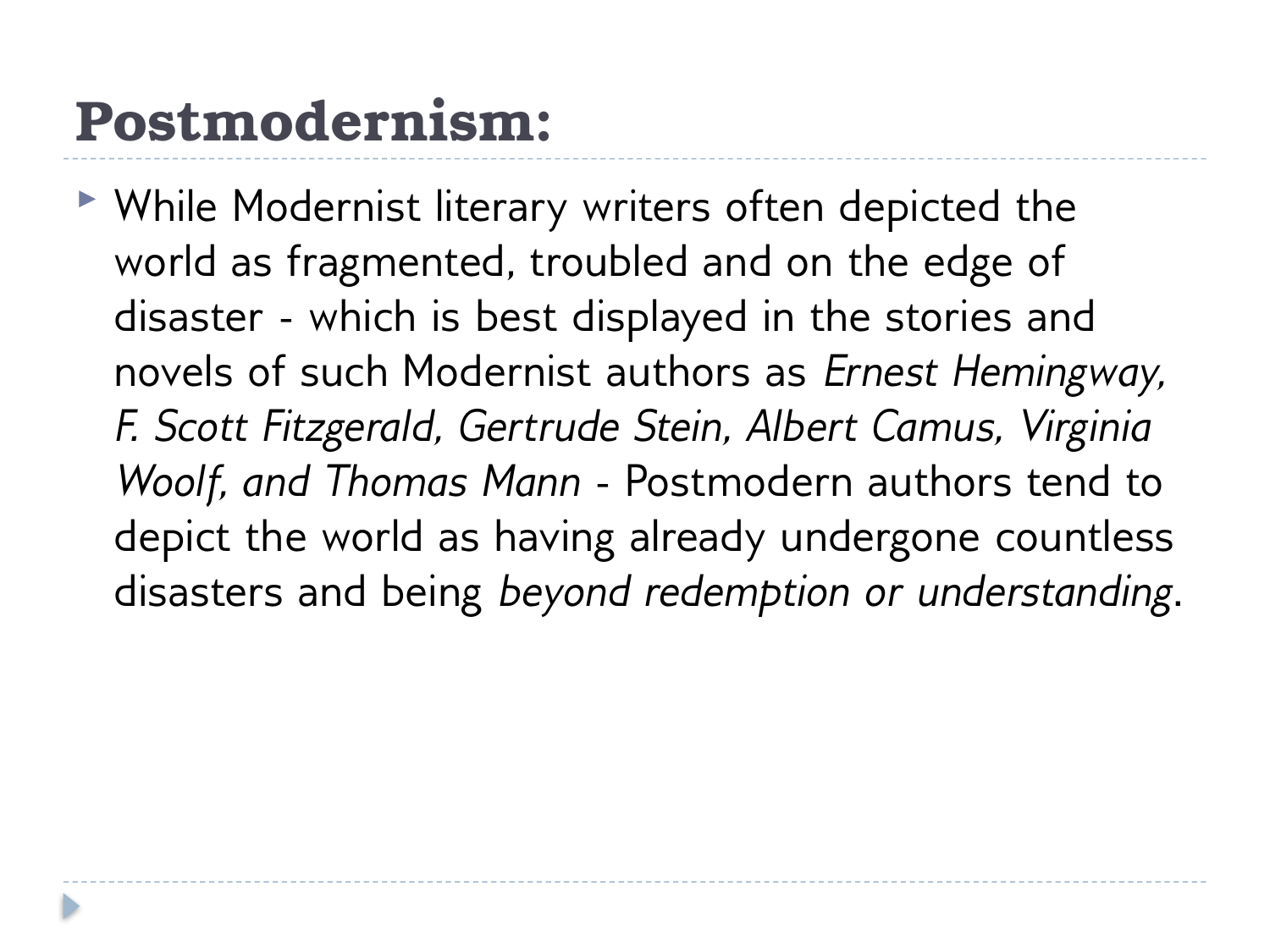

# Postmodernism:
While Modernist literary writers often depicted the world as fragmented, troubled and on the edge of disaster - which is best displayed in the stories and novels of such Modernist authors as Ernest Hemingway, F. Scott Fitzgerald, Gertrude Stein, Albert Camus, Virginia Woolf, and Thomas Mann - Postmodern authors tend to depict the world as having already undergone countless disasters and being beyond redemption or understanding.